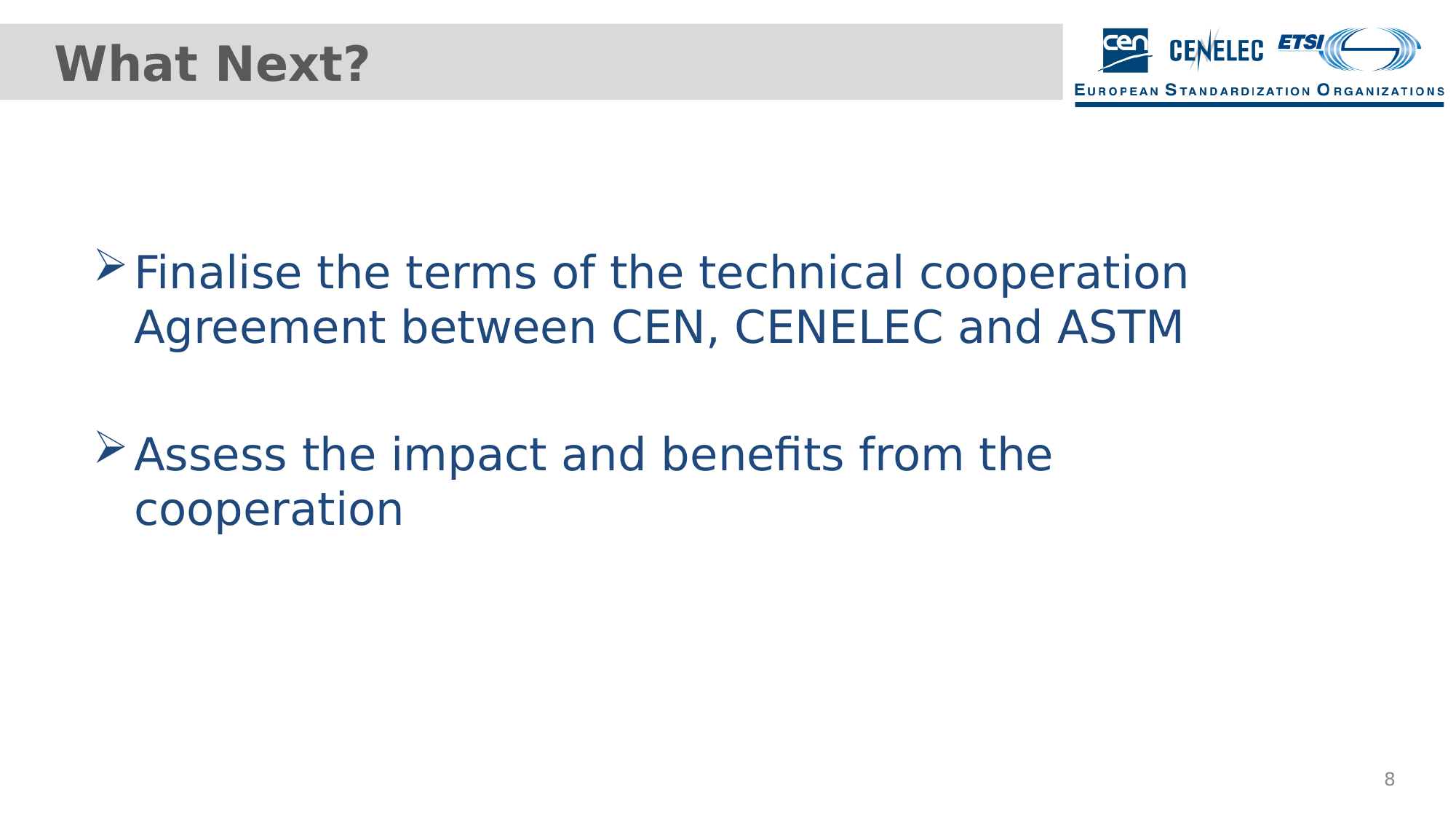

# What Next?
Finalise the terms of the technical cooperation Agreement between CEN, CENELEC and ASTM

Assess the impact and benefits from the cooperation

8